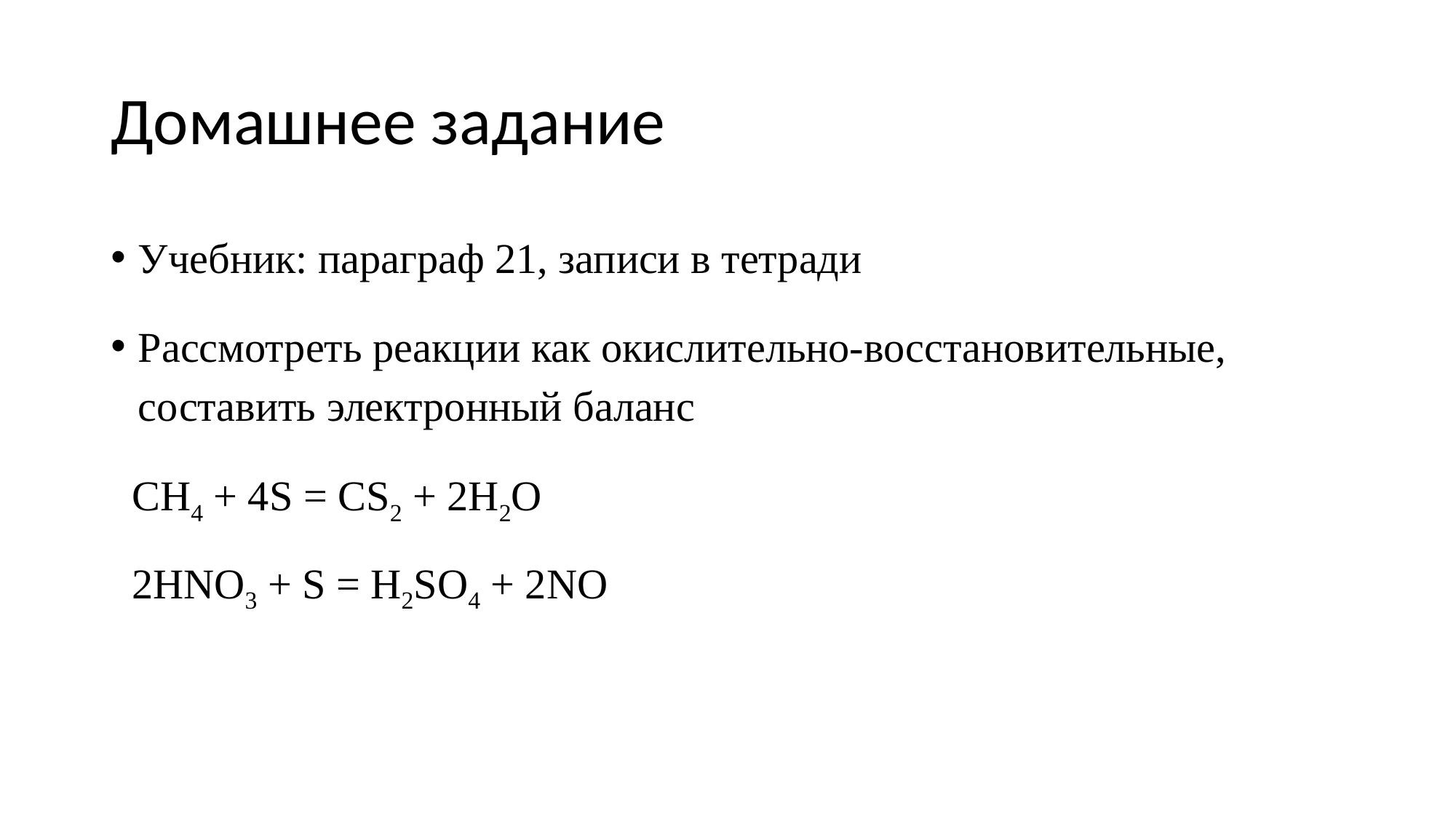

# Домашнее задание
Учебник: параграф 21, записи в тетради
Рассмотреть реакции как окислительно-восстановительные, составить электронный баланс
  CH4 + 4S = CS2 + 2H2O
  2HNO3 + S = H2SO4 + 2NO